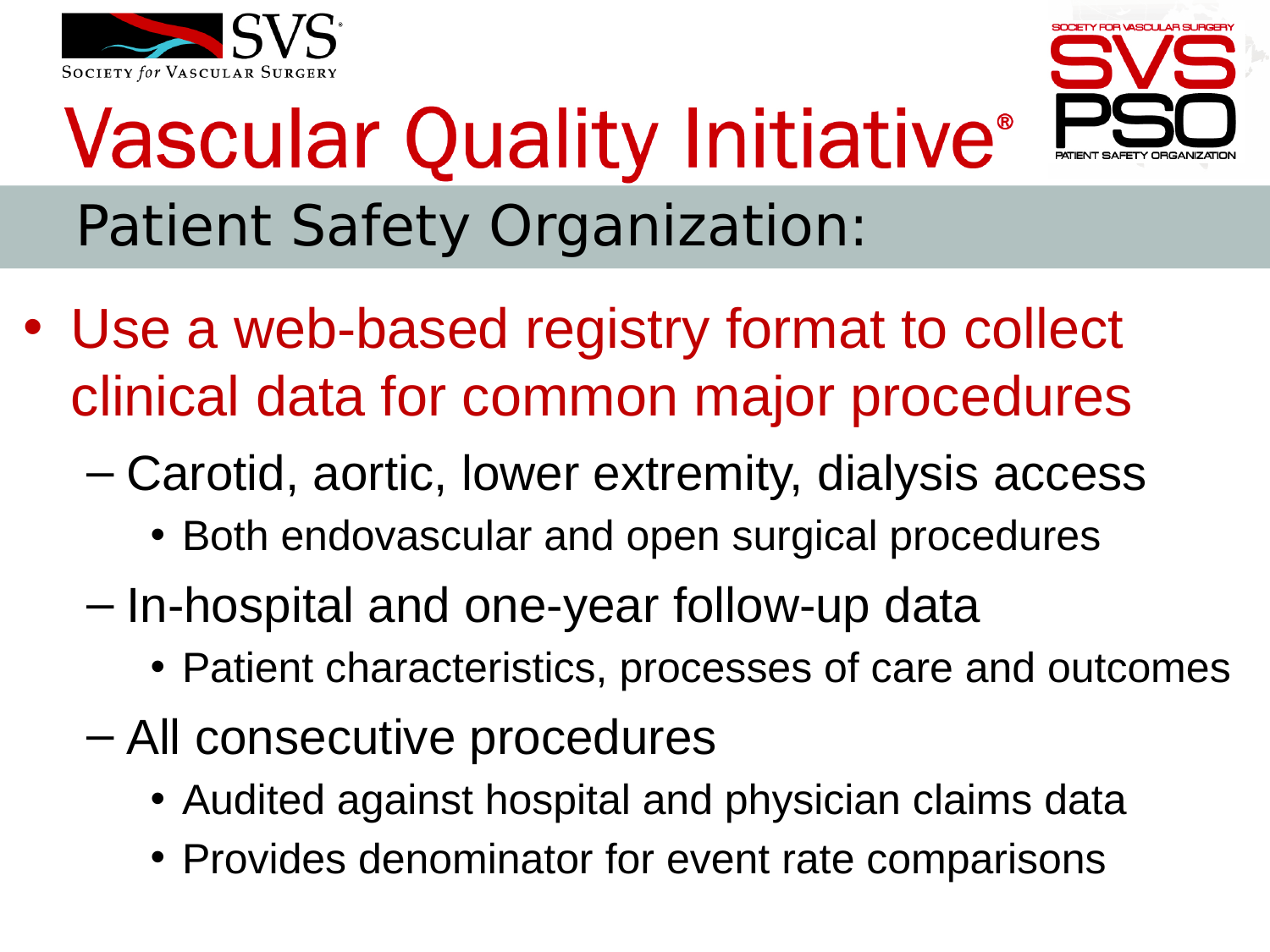

Patient Safety Organization:
Use a web-based registry format to collect clinical data for common major procedures
Carotid, aortic, lower extremity, dialysis access
Both endovascular and open surgical procedures
In-hospital and one-year follow-up data
Patient characteristics, processes of care and outcomes
All consecutive procedures
Audited against hospital and physician claims data
Provides denominator for event rate comparisons